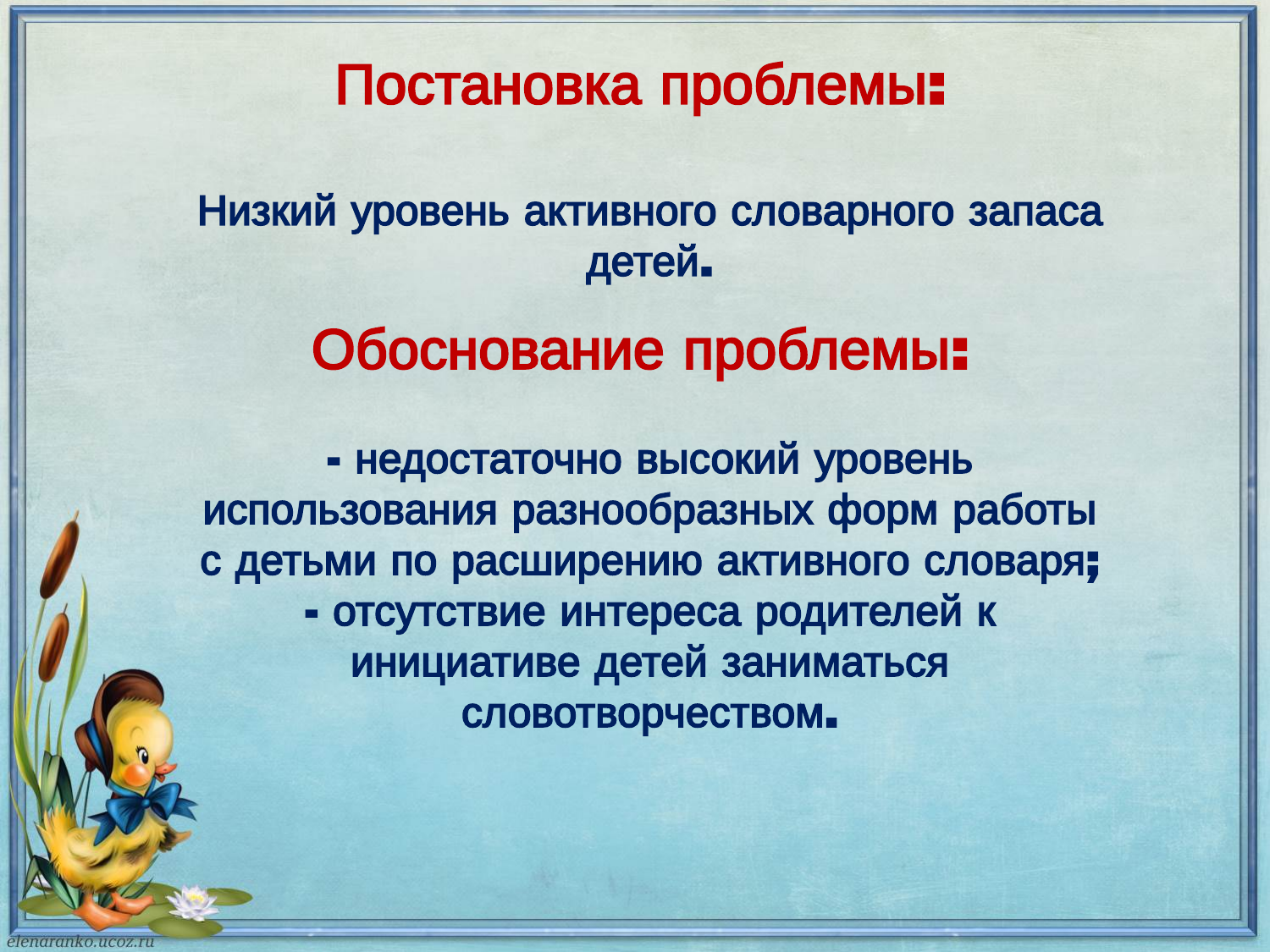

# Постановка проблемы: Низкий уровень активного словарного запаса детей.
Обоснование проблемы:

- недостаточно высокий уровень использования разнообразных форм работы с детьми по расширению активного словаря;
- отсутствие интереса родителей к инициативе детей заниматься словотворчеством.